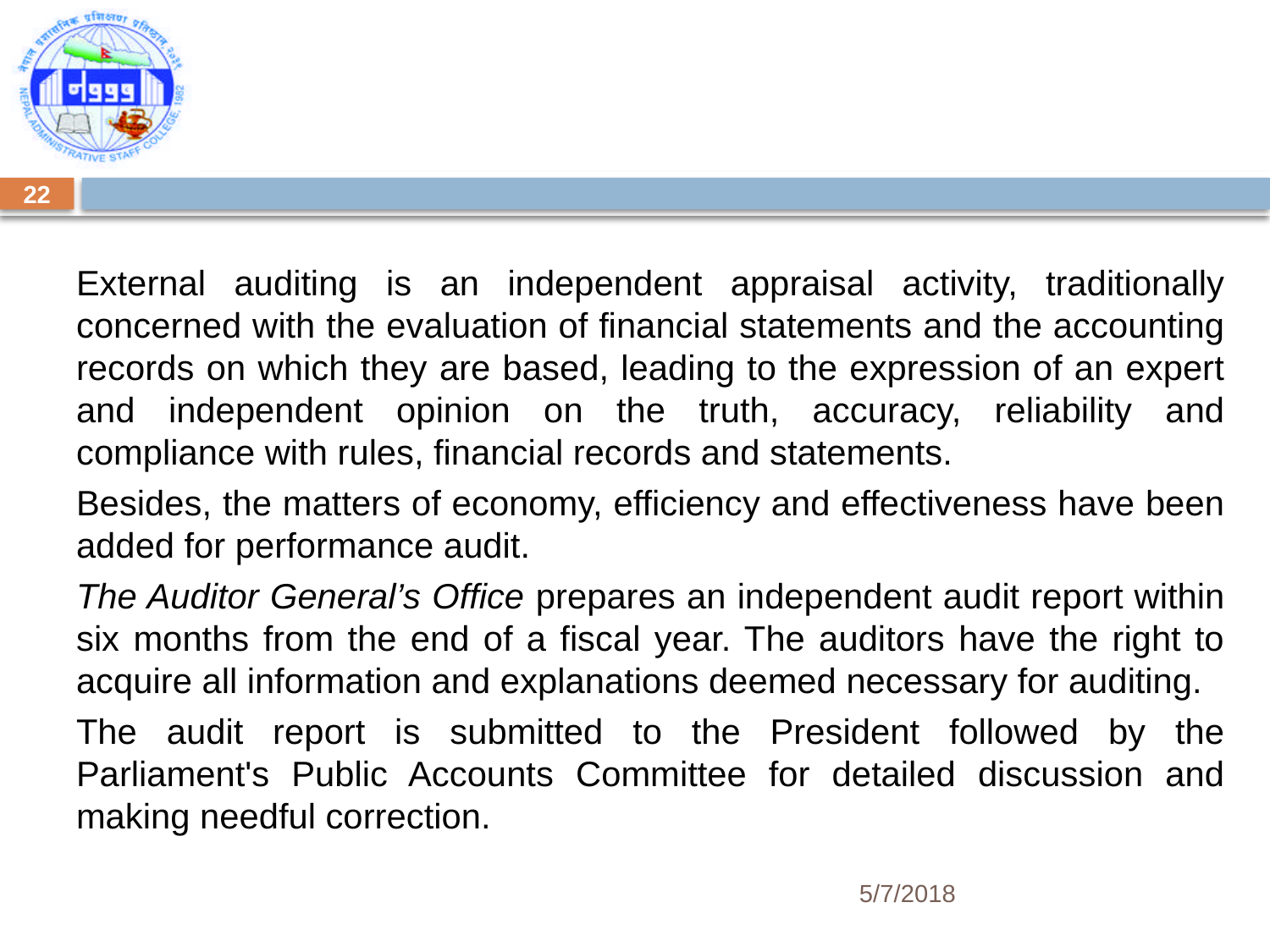

22
External auditing is an independent appraisal activity, traditionally concerned with the evaluation of financial statements and the accounting records on which they are based, leading to the expression of an expert and independent opinion on the truth, accuracy, reliability and compliance with rules, financial records and statements.
Besides, the matters of economy, efficiency and effectiveness have been added for performance audit.
The Auditor General’s Office prepares an independent audit report within six months from the end of a fiscal year. The auditors have the right to acquire all information and explanations deemed necessary for auditing.
The audit report is submitted to the President followed by the Parliament's Public Accounts Committee for detailed discussion and making needful correction.

5/7/2018